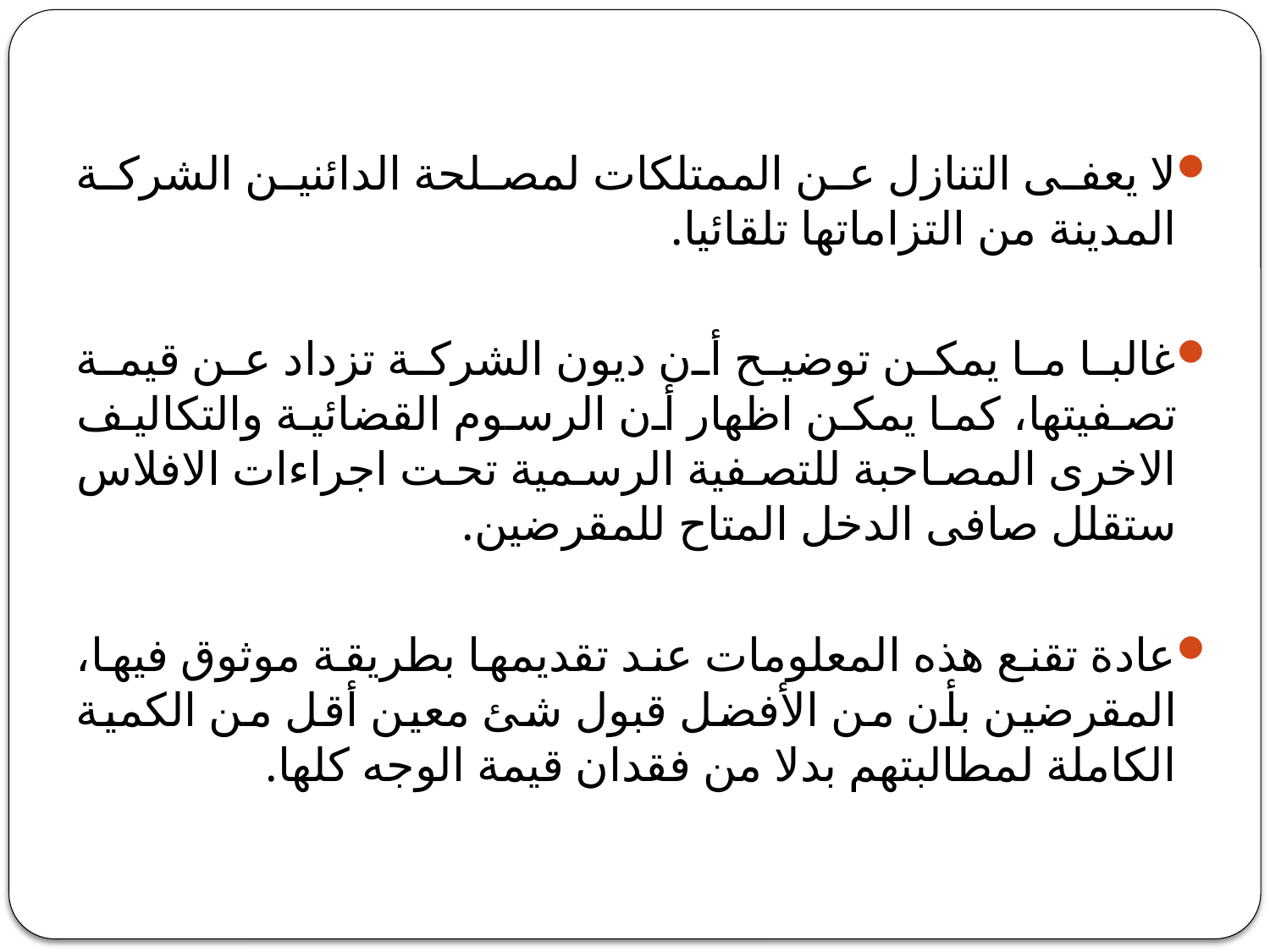

#
لا يعفى التنازل عن الممتلكات لمصلحة الدائنين الشركة المدينة من التزاماتها تلقائيا.

غالبا ما يمكن توضيح أن ديون الشركة تزداد عن قيمة تصفيتها، كما يمكن اظهار أن الرسوم القضائية والتكاليف الاخرى المصاحبة للتصفية الرسمية تحت اجراءات الافلاس ستقلل صافى الدخل المتاح للمقرضين.

عادة تقنع هذه المعلومات عند تقديمها بطريقة موثوق فيها، المقرضين بأن من الأفضل قبول شئ معين أقل من الكمية الكاملة لمطالبتهم بدلا من فقدان قيمة الوجه كلها.